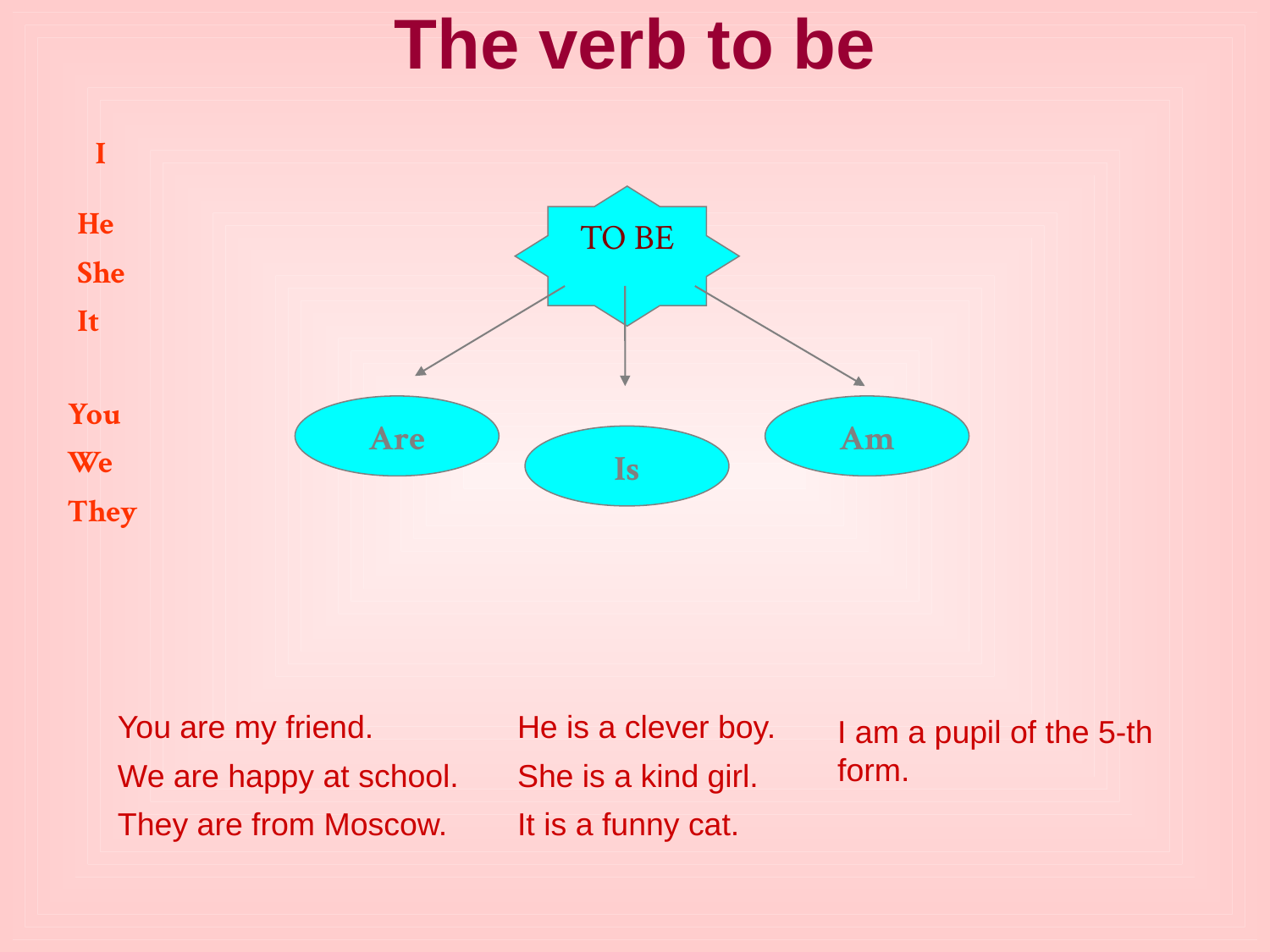

The verb to be
I
TO BE

He
She
It

You
We
They
Are
Am
Is
You are my friend.
We are happy at school.
They are from Moscow.
He is a clever boy.
She is a kind girl.
It is a funny cat.
I am a pupil of the 5-th form.